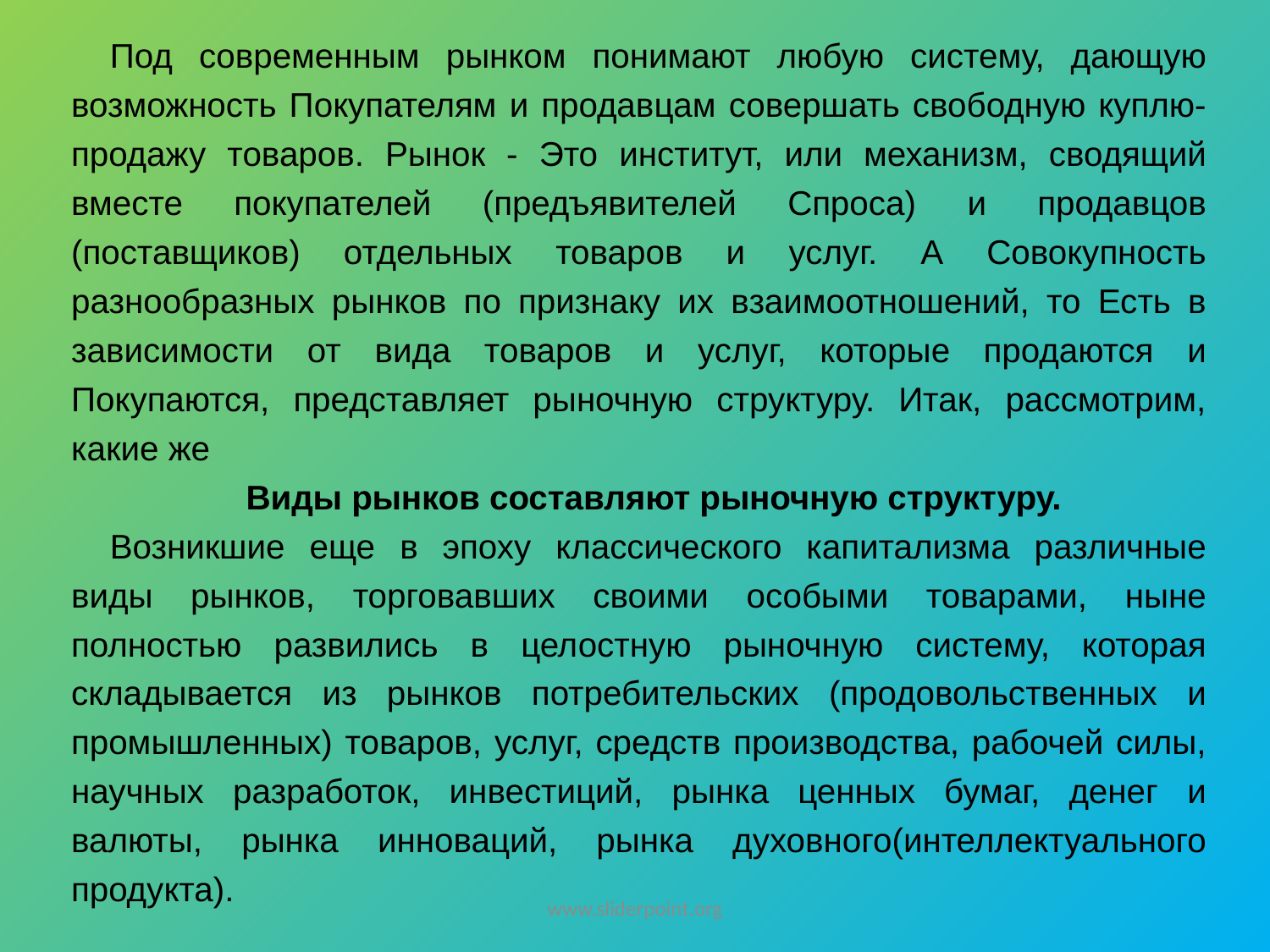

Под современным рынком понимают любую систему, дающую возможность Покупателям и продавцам совершать свободную куплю-продажу товаров. Рынок - Это институт, или механизм, сводящий вместе покупателей (предъявителей Спроса) и продавцов (поставщиков) отдельных товаров и услуг. А Совокупность разнообразных рынков по признаку их взаимоотношений, то Есть в зависимости от вида товаров и услуг, которые продаются и Покупаются, представляет рыночную структуру. Итак, рассмотрим, какие же
Виды рынков составляют рыночную структуру.
Возникшие еще в эпоху классического капитализма различные виды рынков, торговавших своими особыми товарами, ныне полностью развились в целостную рыночную систему, которая складывается из рынков потребительских (продовольственных и промышленных) товаров, услуг, средств производства, рабочей силы, научных разработок, инвестиций, рынка ценных бумаг, денег и валюты, рынка инноваций, рынка духовного(интеллектуального продукта).

www.sliderpoint.org